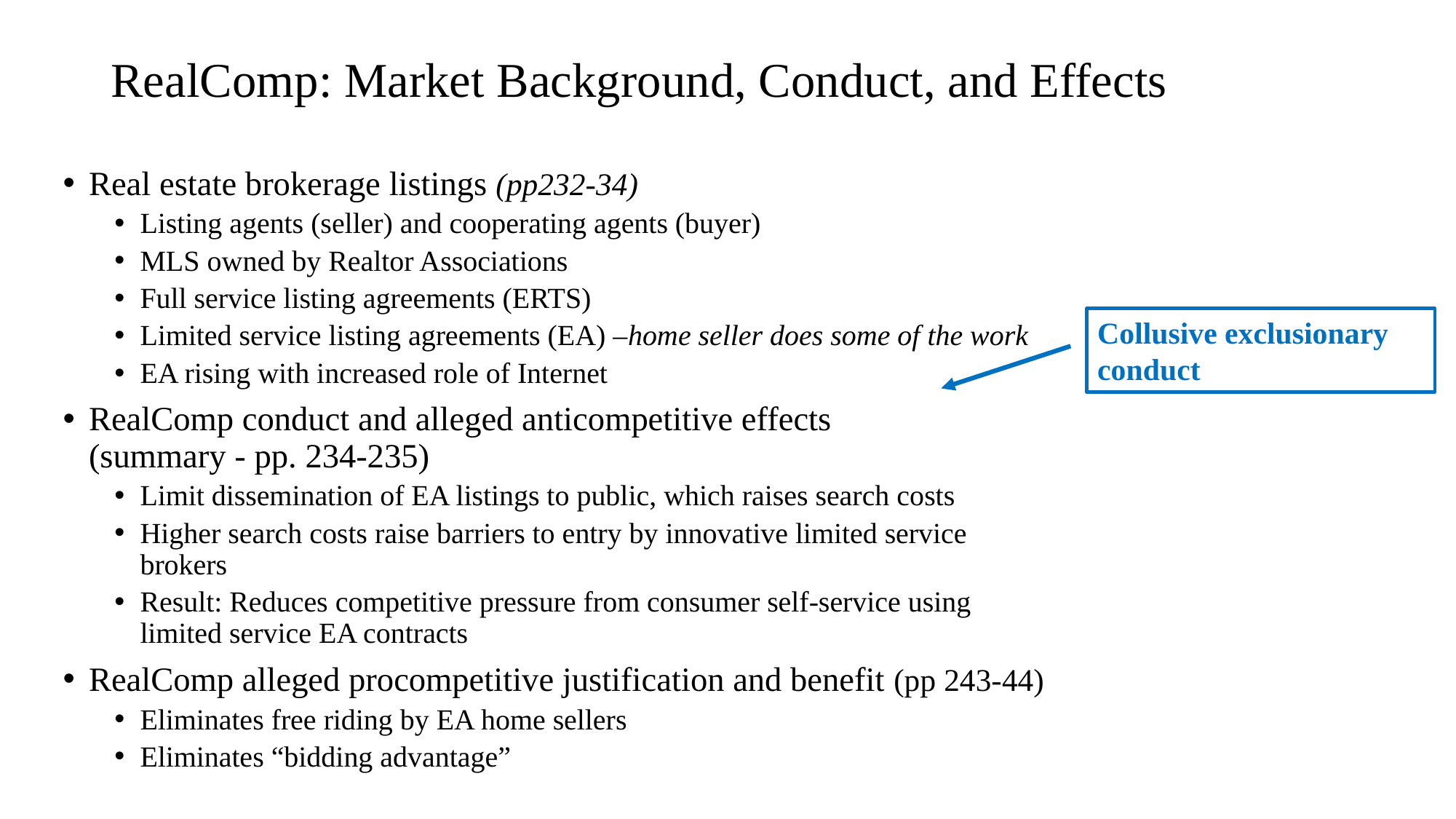

# RealComp: Market Background, Conduct, and Effects
Real estate brokerage listings (pp232-34)
Listing agents (seller) and cooperating agents (buyer)
MLS owned by Realtor Associations
Full service listing agreements (ERTS)
Limited service listing agreements (EA) –home seller does some of the work
EA rising with increased role of Internet
RealComp conduct and alleged anticompetitive effects
(summary - pp. 234-235)
Limit dissemination of EA listings to public, which raises search costs
Higher search costs raise barriers to entry by innovative limited service brokers
Result: Reduces competitive pressure from consumer self-service using limited service EA contracts
RealComp alleged procompetitive justification and benefit (pp 243-44)
Eliminates free riding by EA home sellers
Eliminates “bidding advantage”

Collusive exclusionary conduct